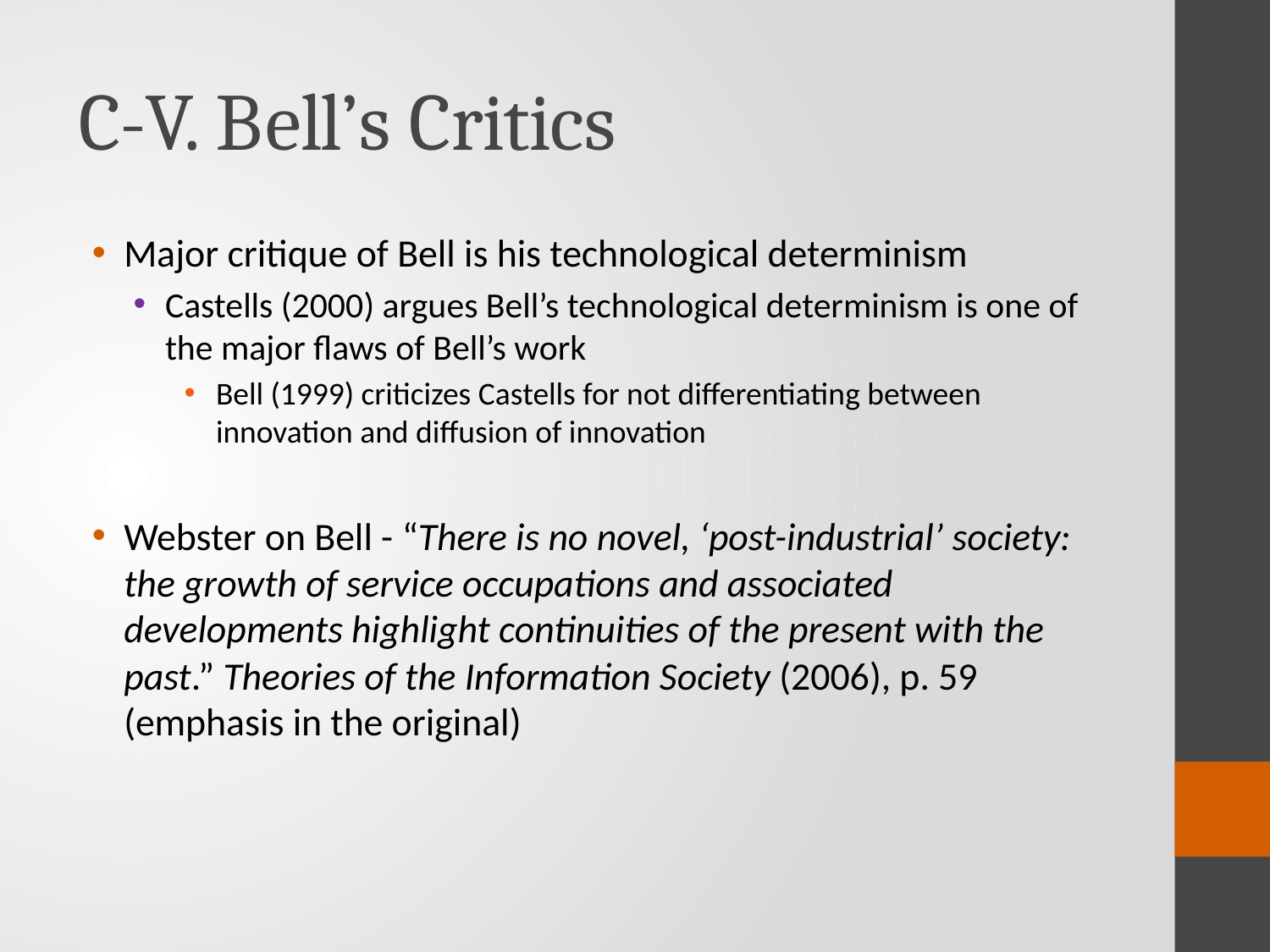

# C-V. Bell’s Critics
Major critique of Bell is his technological determinism
Castells (2000) argues Bell’s technological determinism is one of the major flaws of Bell’s work
Bell (1999) criticizes Castells for not differentiating between innovation and diffusion of innovation

Webster on Bell - “There is no novel, ‘post-industrial’ society: the growth of service occupations and associated developments highlight continuities of the present with the past.” Theories of the Information Society (2006), p. 59  (emphasis in the original)